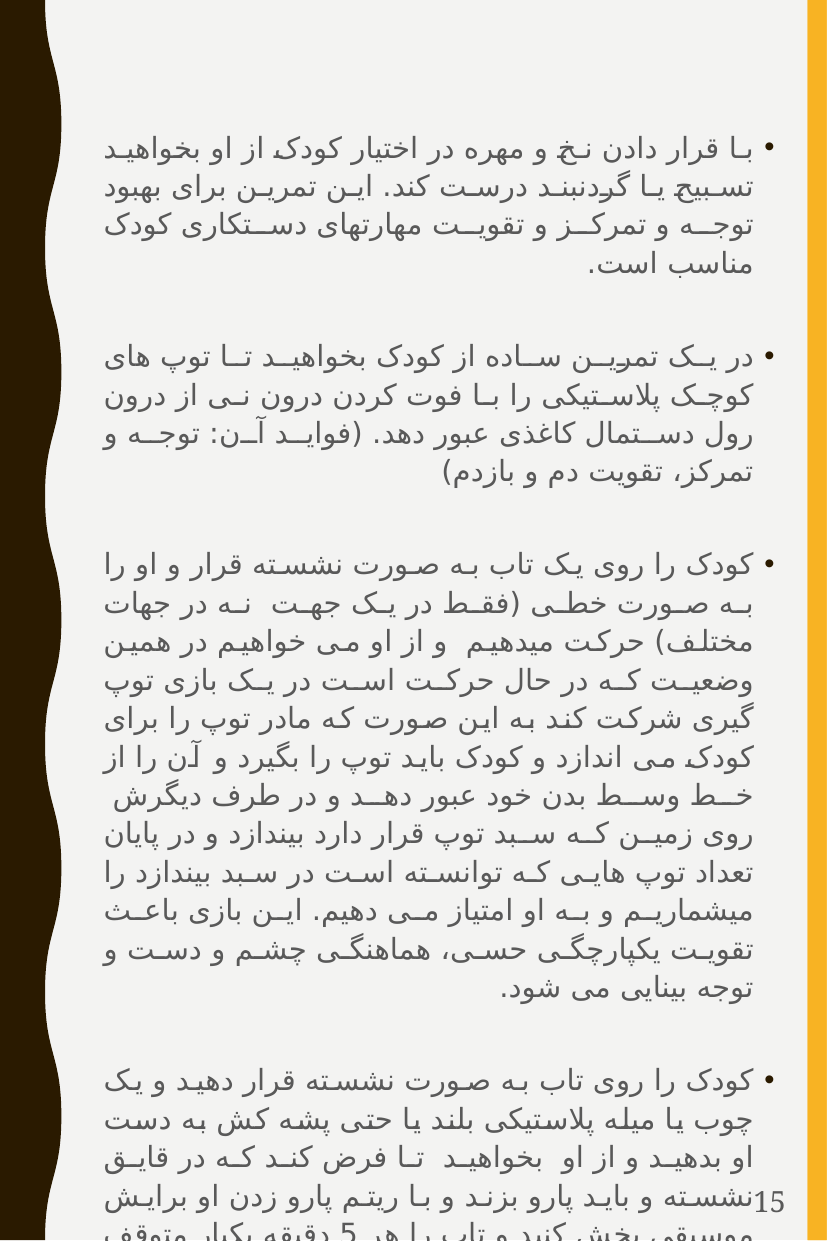

با قرار دادن نخ و مهره در اختیار کودک از او بخواهید تسبیح یا گردنبند درست کند. این تمرین برای بهبود توجه و تمرکز و تقویت مهارتهای دستکاری کودک مناسب است.

در یک تمرین ساده از کودک بخواهید تا توپ های کوچک پلاستیکی را با فوت کردن درون نی از درون رول دستمال کاغذی عبور دهد. (فواید آن: توجه و تمرکز، تقویت دم و بازدم)

کودک را روی یک تاب به صورت نشسته قرار و او را به صورت خطی (فقط در یک جهت  نه در جهات مختلف) حرکت میدهیم  و از او می خواهیم در همین وضعیت که در حال حرکت است در یک بازی توپ گیری شرکت کند به این صورت که مادر توپ را برای کودک می اندازد و کودک باید توپ را بگیرد و آن را از خط وسط بدن خود عبور دهد و در طرف دیگرش  روی زمین که سبد توپ قرار دارد بیندازد و در پایان تعداد توپ هایی که توانسته است در سبد بیندازد را میشماریم و به او امتیاز می دهیم. این بازی باعث تقویت یکپارچگی حسی، هماهنگی چشم و دست و توجه بینایی می شود.

کودک را روی تاب به صورت نشسته قرار دهید و یک چوب یا میله پلاستیکی بلند یا حتی پشه کش به دست او بدهید و از او  بخواهید  تا فرض کند که در قایق نشسته و باید پارو بزند و با ریتم پارو زدن او برایش موسیقی پخش کنید و تاب را هر 5 دقیقه یکبار متوقف کرده و در جهت دیگری حرکت دهید. (فواید: حفظ تعادل، تحریک حس وستیبولار و عمقی، عبور از خط وسط، هماهنگی دو طرفه، هماهنگی چشم و دست، توجه شنوایی)

15